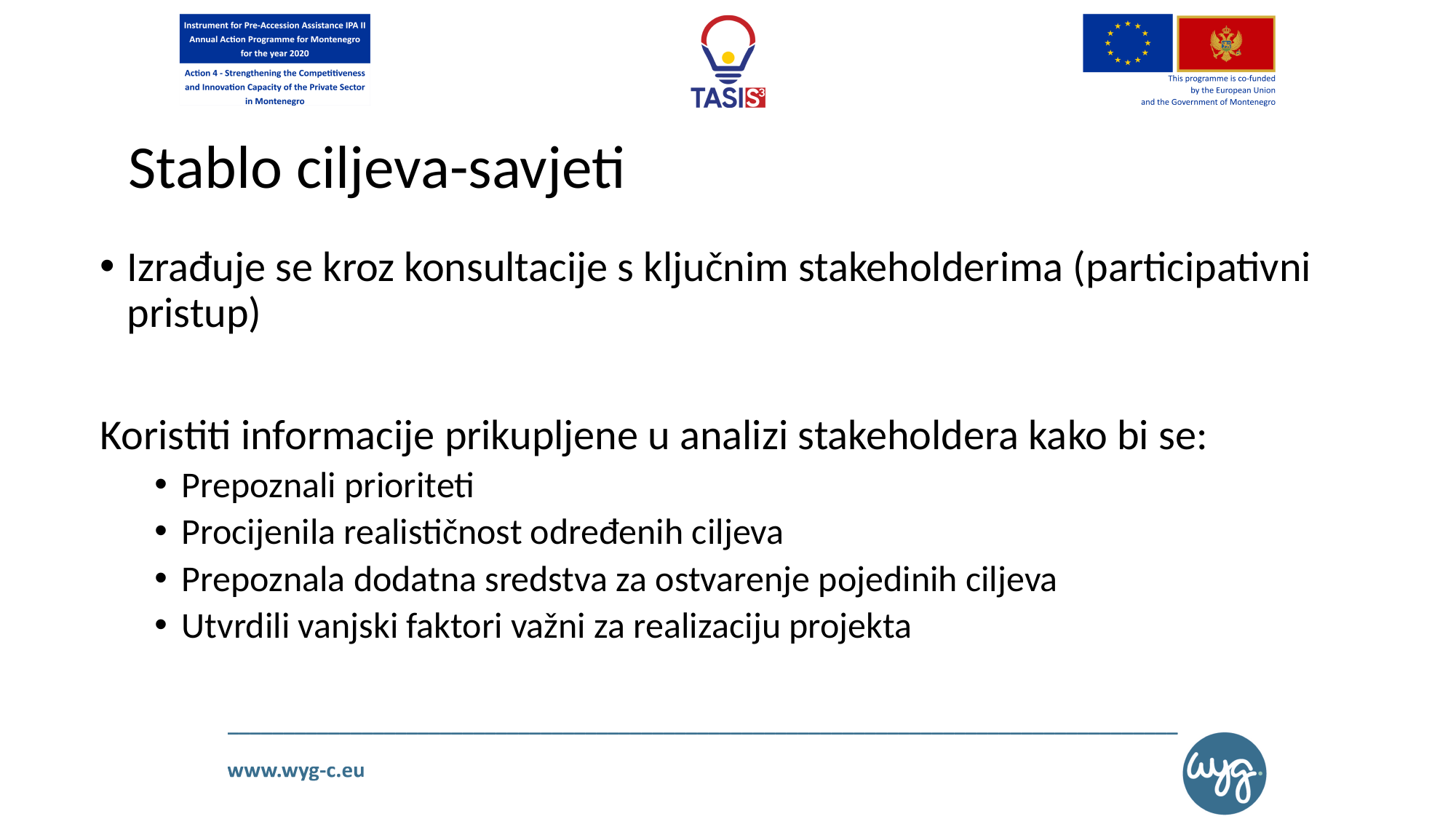

# Stablo ciljeva-savjeti
Izrađuje se kroz konsultacije s ključnim stakeholderima (participativni pristup)

Koristiti informacije prikupljene u analizi stakeholdera kako bi se:
Prepoznali prioriteti
Procijenila realističnost određenih ciljeva
Prepoznala dodatna sredstva za ostvarenje pojedinih ciljeva
Utvrdili vanjski faktori važni za realizaciju projekta